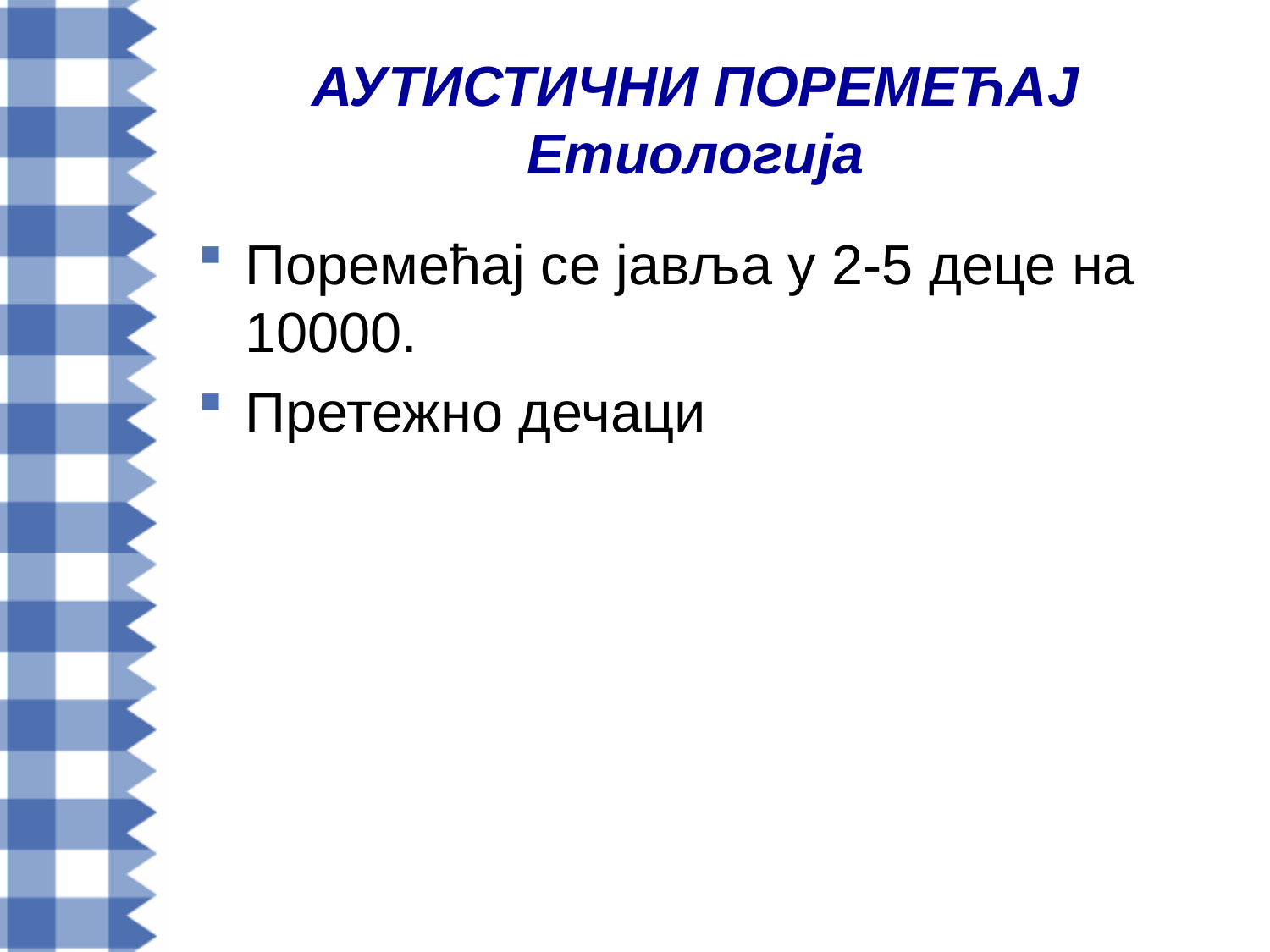

# АУТИСТИЧНИ ПОРЕМЕЋАЈ Етиологија
Поремећај се јавља у 2-5 деце на 10000.
Претежно дечаци